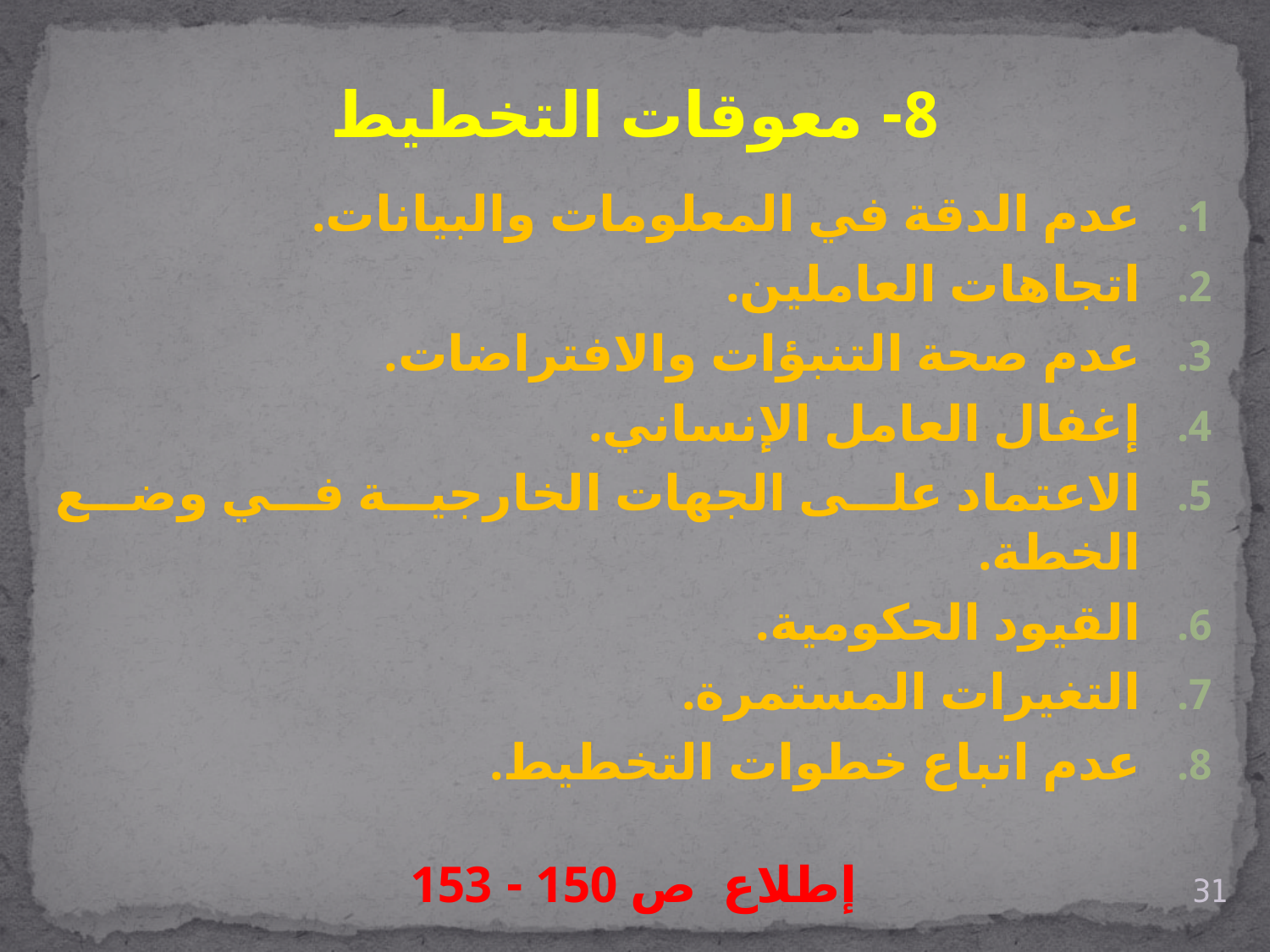

# 8- معوقات التخطيط
عدم الدقة في المعلومات والبيانات.
اتجاهات العاملين.
عدم صحة التنبؤات والافتراضات.
إغفال العامل الإنساني.
الاعتماد على الجهات الخارجية في وضع الخطة.
القيود الحكومية.
التغيرات المستمرة.
عدم اتباع خطوات التخطيط.

إطلاع  ص 150 - 153

31